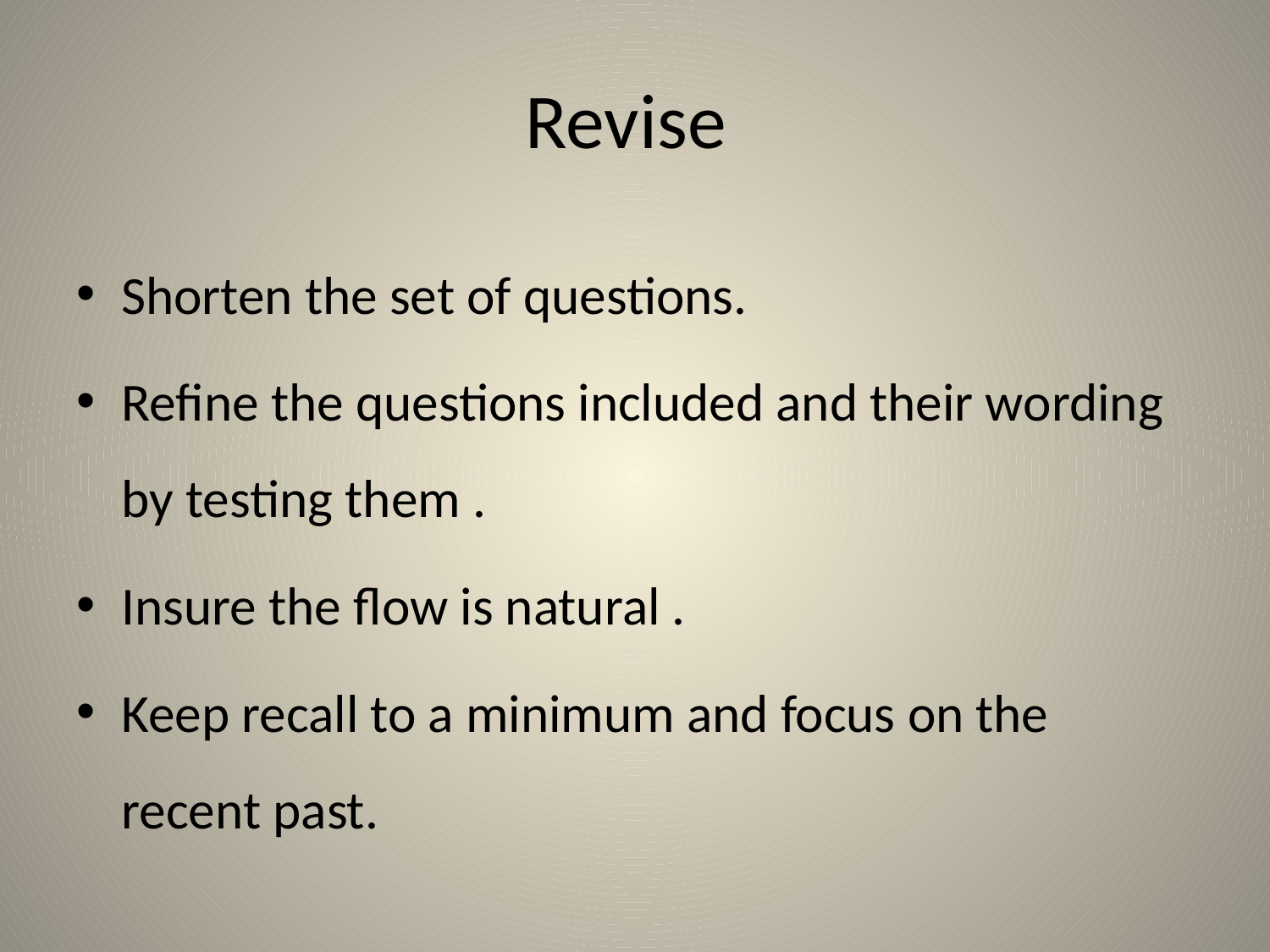

# Revise
Shorten the set of questions.
Refine the questions included and their wording  by testing them .
Insure the flow is natural .
Keep recall to a minimum and focus on the recent past.